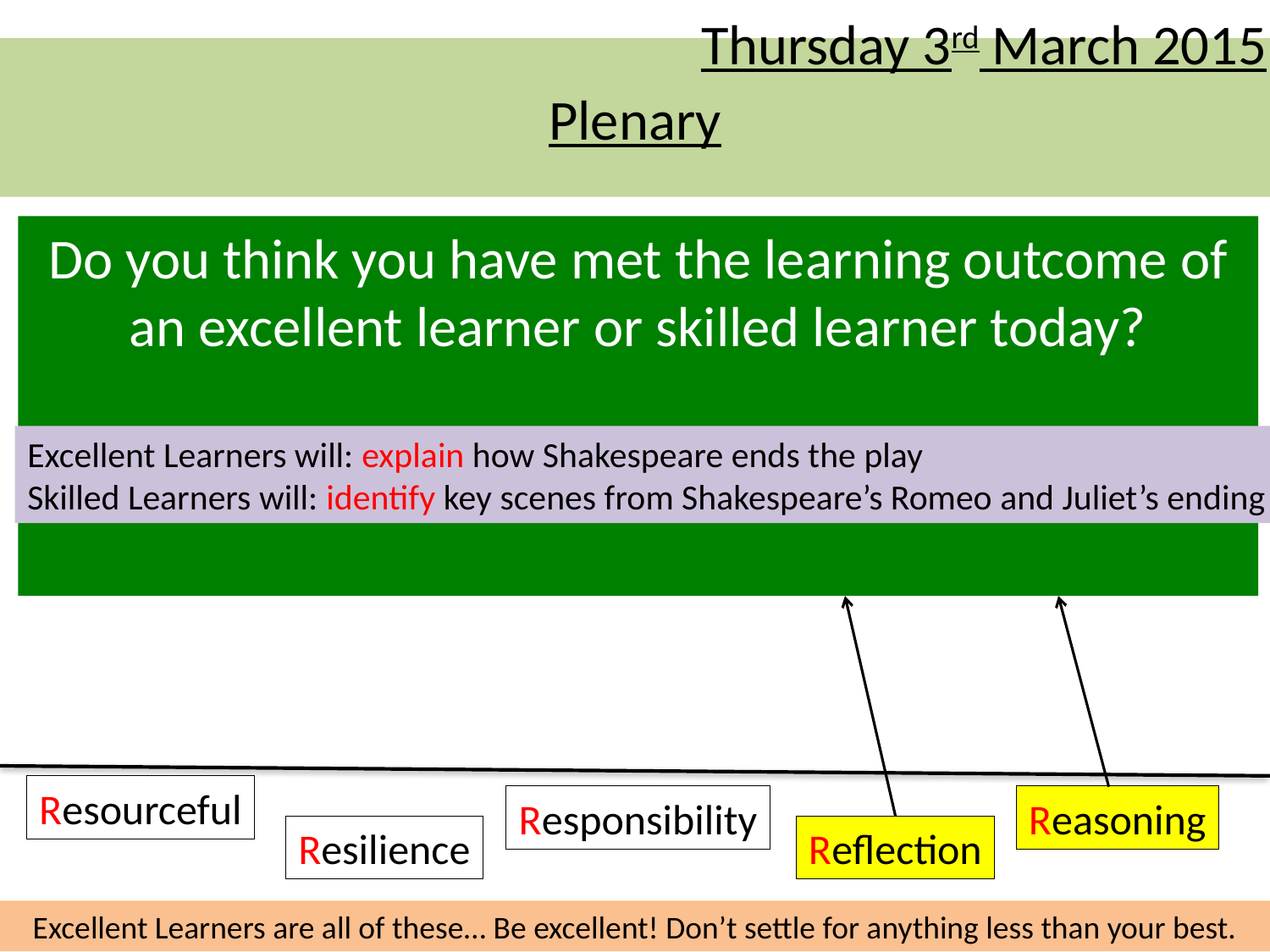

Thursday 3rd March 2015
# Plenary
Do you think you have met the learning outcome of an excellent learner or skilled learner today?
Excellent Learners will: explain how Shakespeare ends the play
Skilled Learners will: identify key scenes from Shakespeare’s Romeo and Juliet’s ending
Resourceful
Responsibility
Reasoning
Resilience
Reflection
Excellent Learners are all of these… Be excellent! Don’t settle for anything less than your best.